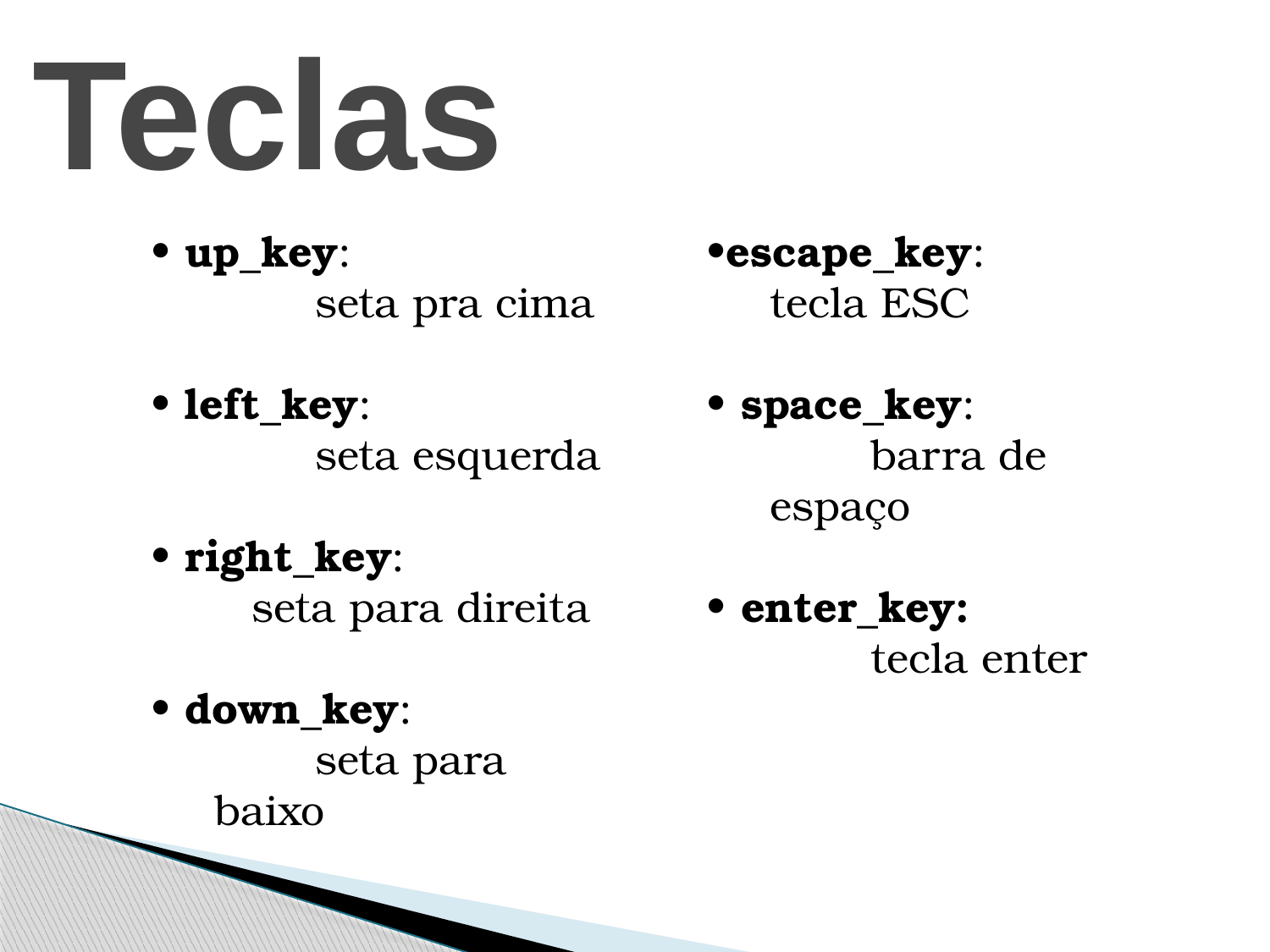

# Teclas
 up_key:
	seta pra cima

 left_key:
	seta esquerda

 right_key:
	seta para direita

 down_key:
	seta para baixo
escape_key:
tecla ESC

 space_key:
	barra de espaço

 enter_key:
	tecla enter